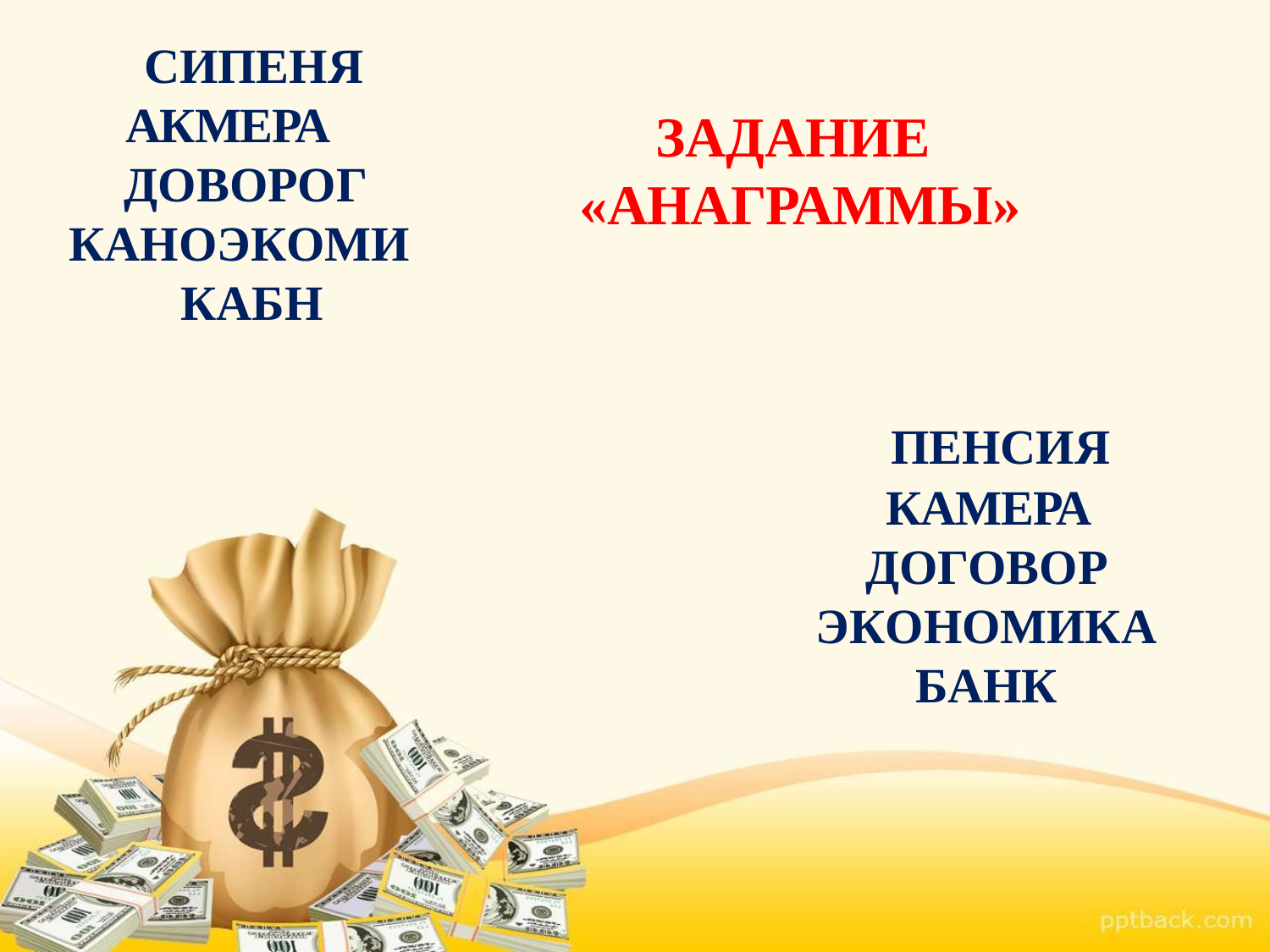

СИПЕНЯ  АКМЕРА    ДОВОРОГ
КАНОЭКОМИ
 КАБН
# ЗАДАНИЕ
«АНАГРАММЫ»
ПЕНСИЯ
КАМЕРА   ДОГОВОР
ЭКОНОМИКА
БАНК